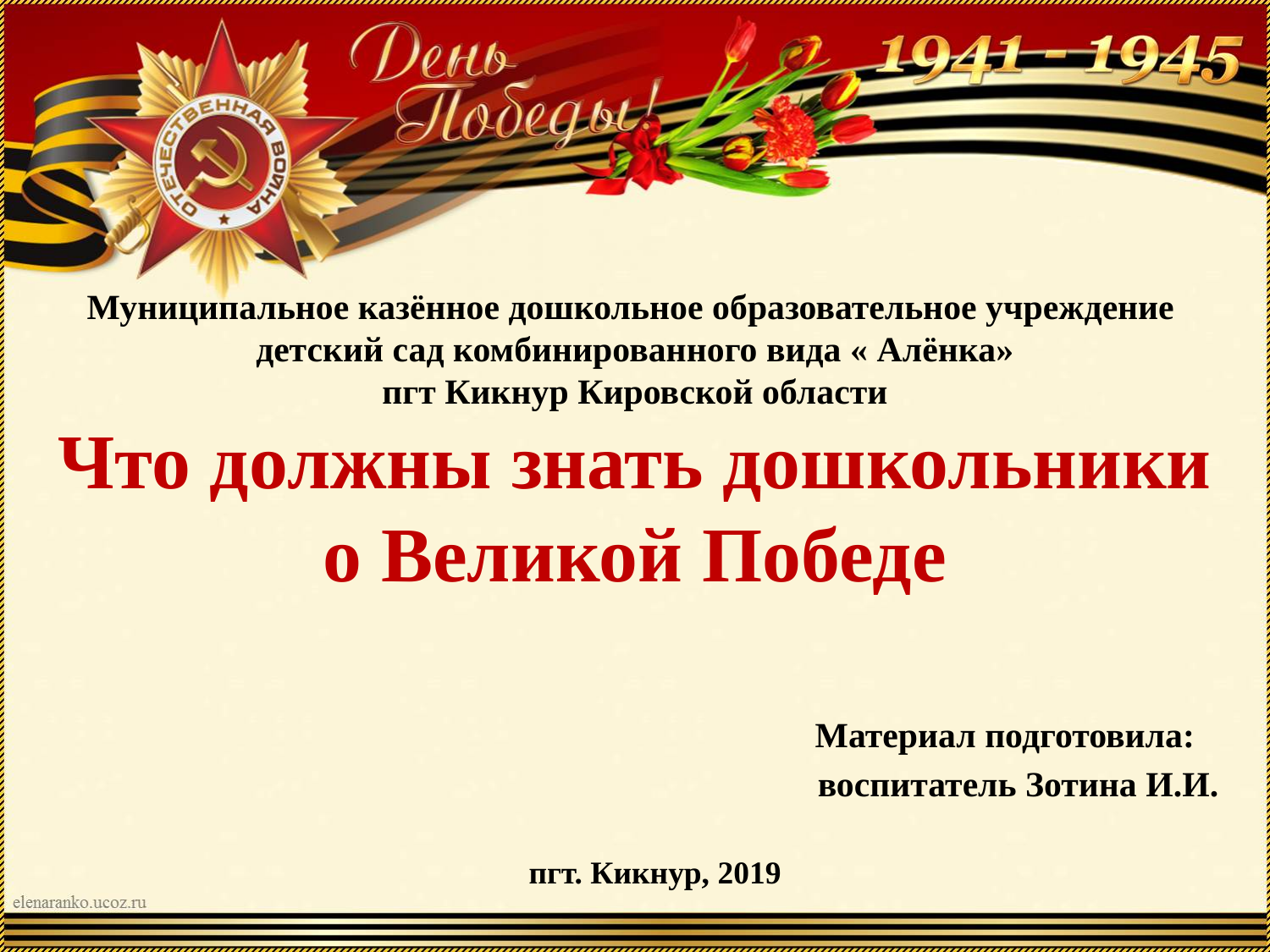

# Муниципальное казённое дошкольное образовательное учреждение детский сад комбинированного вида « Алёнка» пгт Кикнур Кировской области Что должны знать дошкольники о Великой Победе
Материал подготовила:
   воспитатель Зотина И.И.
пгт. Кикнур, 2019